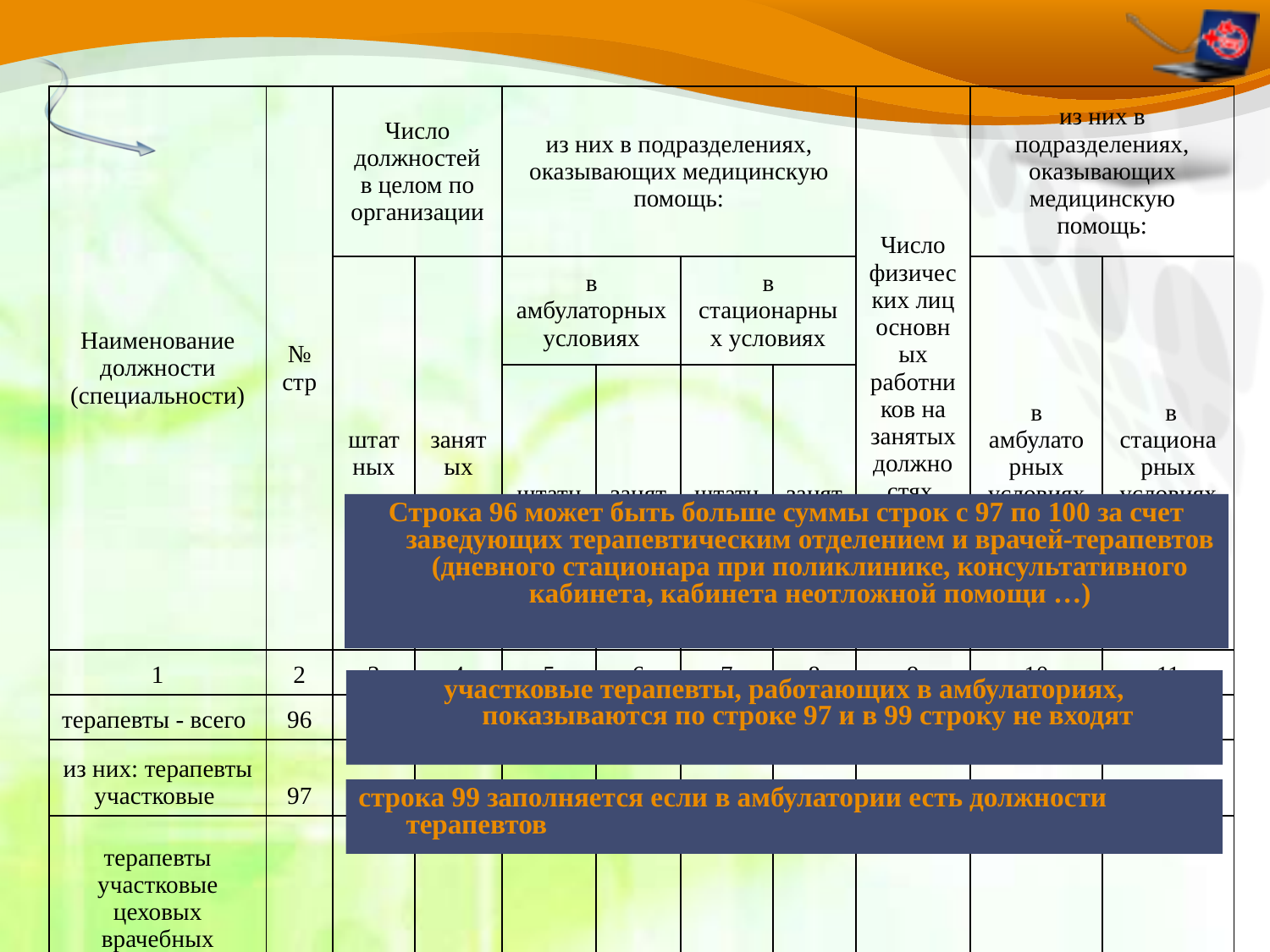

| Наименование должности (специальности) | № стр | Число должностей в целом по организации |  | из них в подразделениях, оказывающих медицинскую помощь: |  |  |  | Число физических лиц основных работников на занятых должностях | из них в подразделениях, оказывающих медицинскую помощь: |  |
| --- | --- | --- | --- | --- | --- | --- | --- | --- | --- | --- |
|  |  | штатных | занятых | в амбулаторных условиях |  | в стационарных условиях |  |  | в амбулаторных условиях | в стационарных условиях |
|  |  |  |  | штатных | занятых | штатных | занятых |  |  |  |
| 1 | 2 | 3 | 4 | 5 | 6 | 7 | 8 | 9 | 10 | 11 |
| терапевты - всего | 96 |  |  |  |  |  |  |  |  |  |
| из них: терапевты участковые | 97 |  |  |  |  |  |  |  |  |  |
| терапевты участковые цеховых врачебных участков | 98 |  |  |  |  |  |  |  |  |  |
| терапевты амбулаторий | 99 |  |  |  |  |  |  |  |  |  |
| терапевты подростковые | 100 |  |  |  |  |  |  |  |  |  |
Строка 96 может быть больше суммы строк с 97 по 100 за счет заведующих терапевтическим отделением и врачей-терапевтов (дневного стационара при поликлинике, консультативного кабинета, кабинета неотложной помощи …)
участковые терапевты, работающих в амбулаториях, показываются по строке 97 и в 99 строку не входят
строка 99 заполняется если в амбулатории есть должности терапевтов